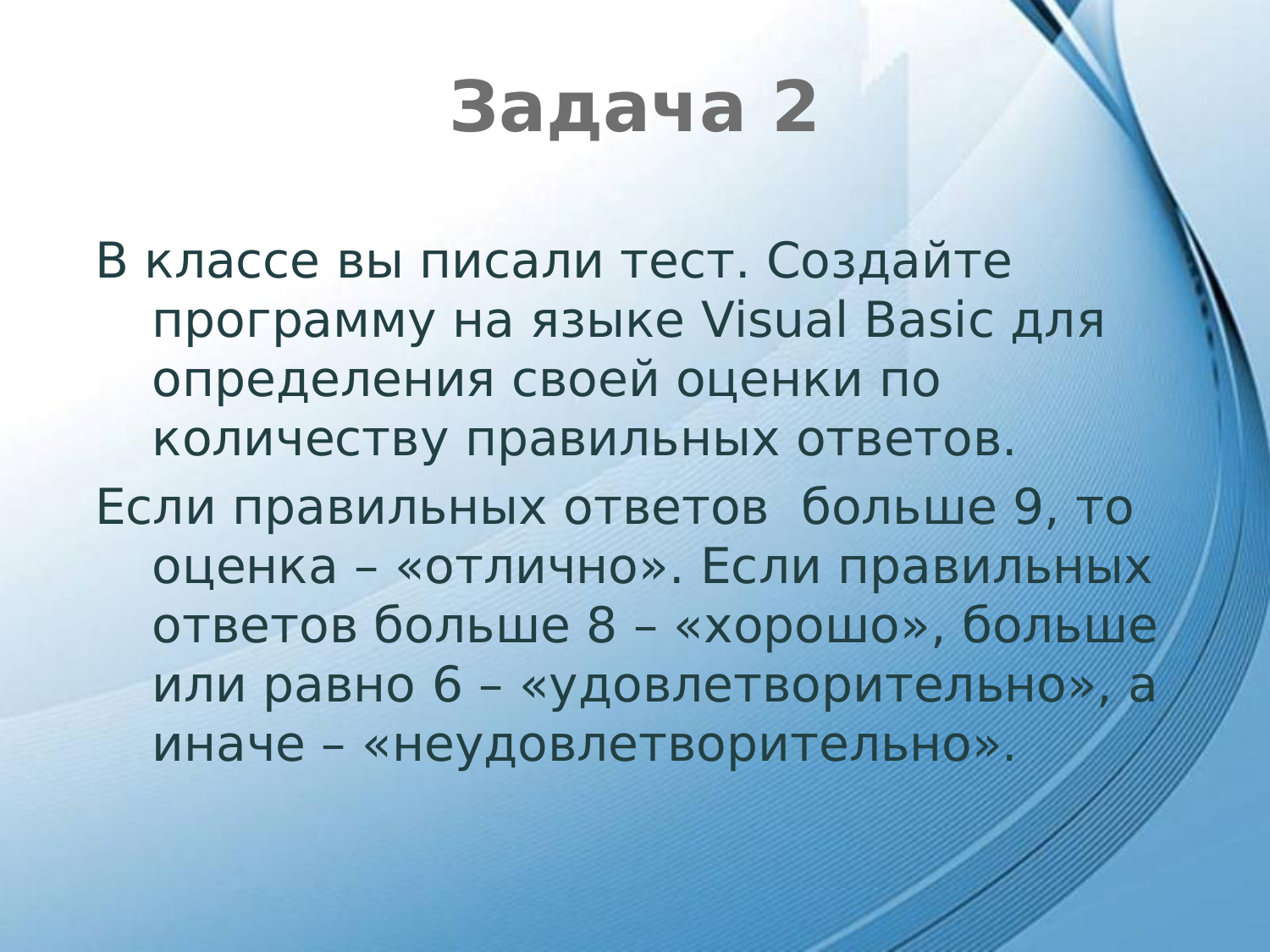

# Задача 2
В классе вы писали тест. Создайте программу на языке Visual Basic для определения своей оценки по количеству правильных ответов.
Если правильных ответов  больше 9, то оценка – «отлично». Если правильных ответов больше 8 – «хорошо», больше или равно 6 – «удовлетворительно», а иначе – «неудовлетворительно».